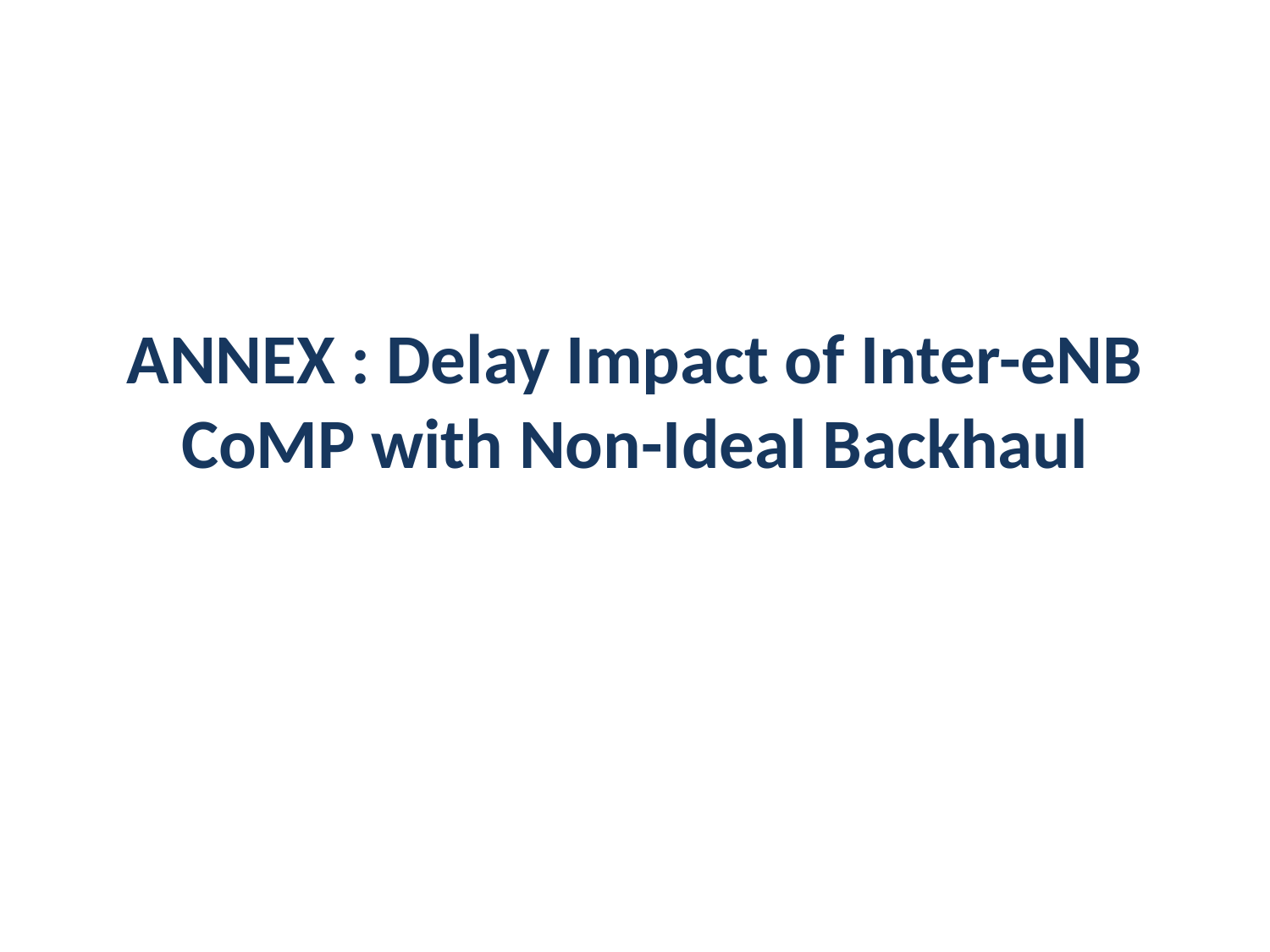

# ANNEX : Delay Impact of Inter-eNB CoMP with Non-Ideal Backhaul